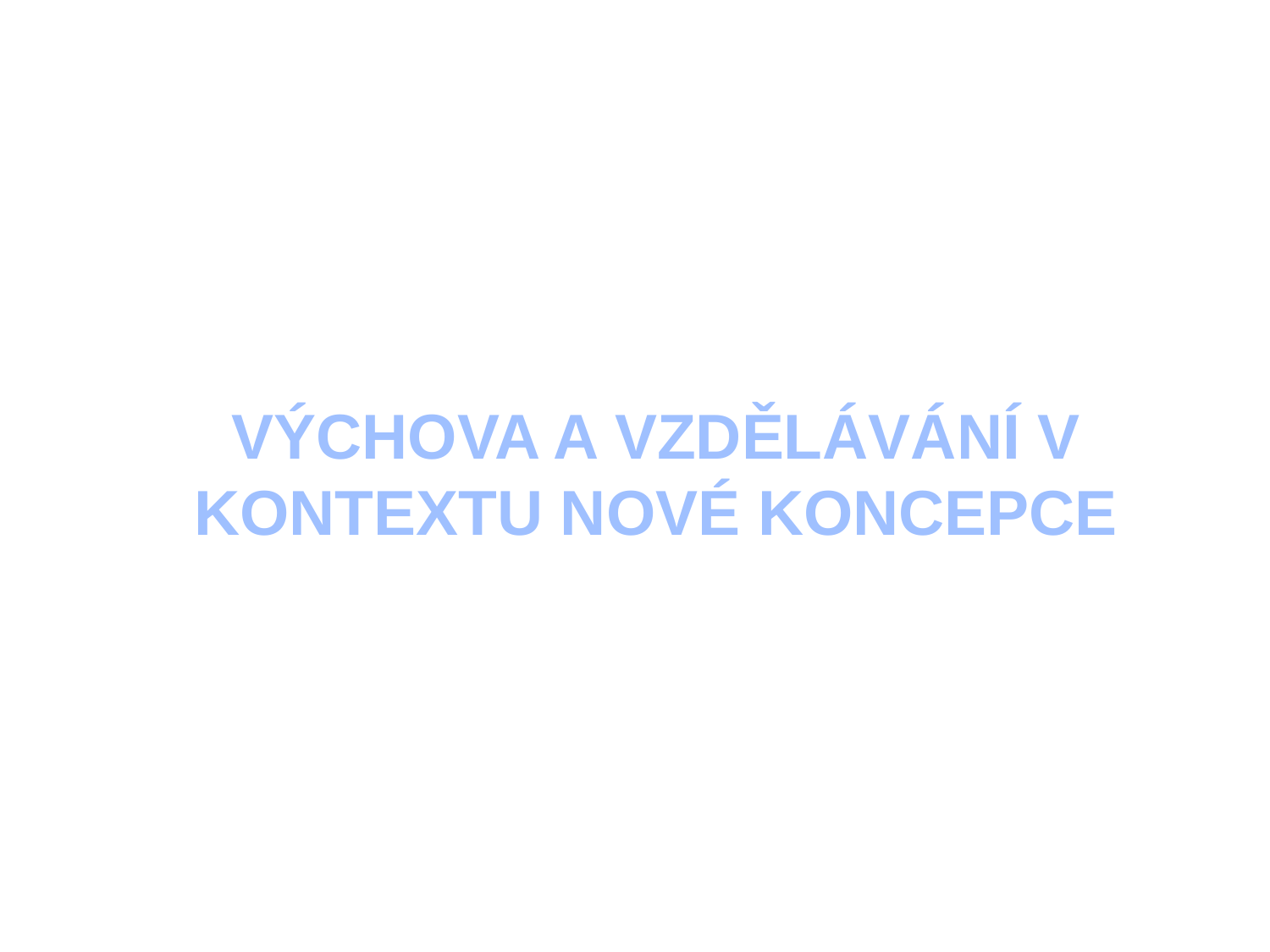

# Výchova a vzdělávání v kontextu nové koncepce